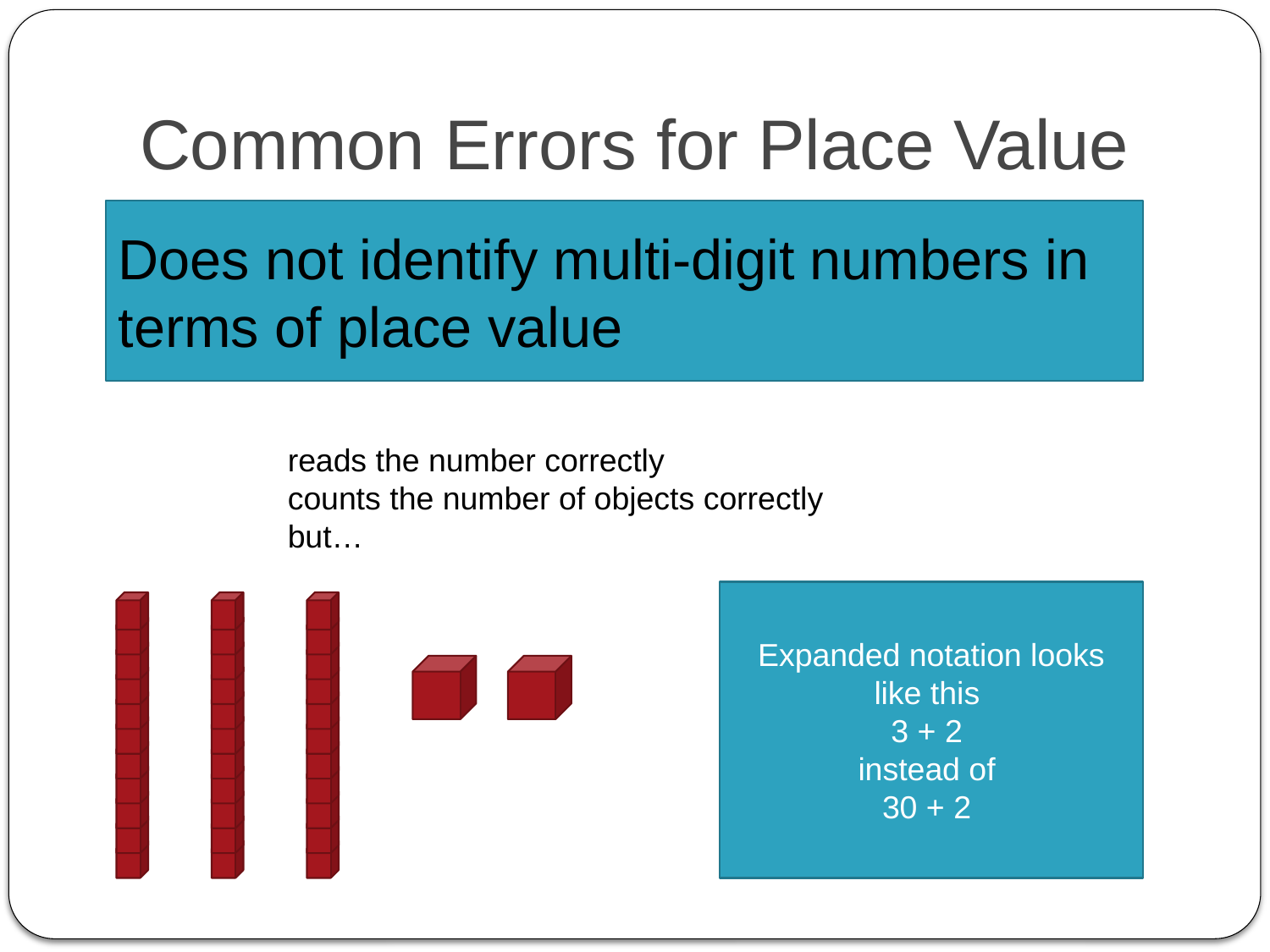

# Common Errors for Place Value
Does not identify multi-digit numbers in terms of place value
reads the number correctly
counts the number of objects correctly
but…
Expanded notation looks like this
3 + 2
instead of
30 + 2